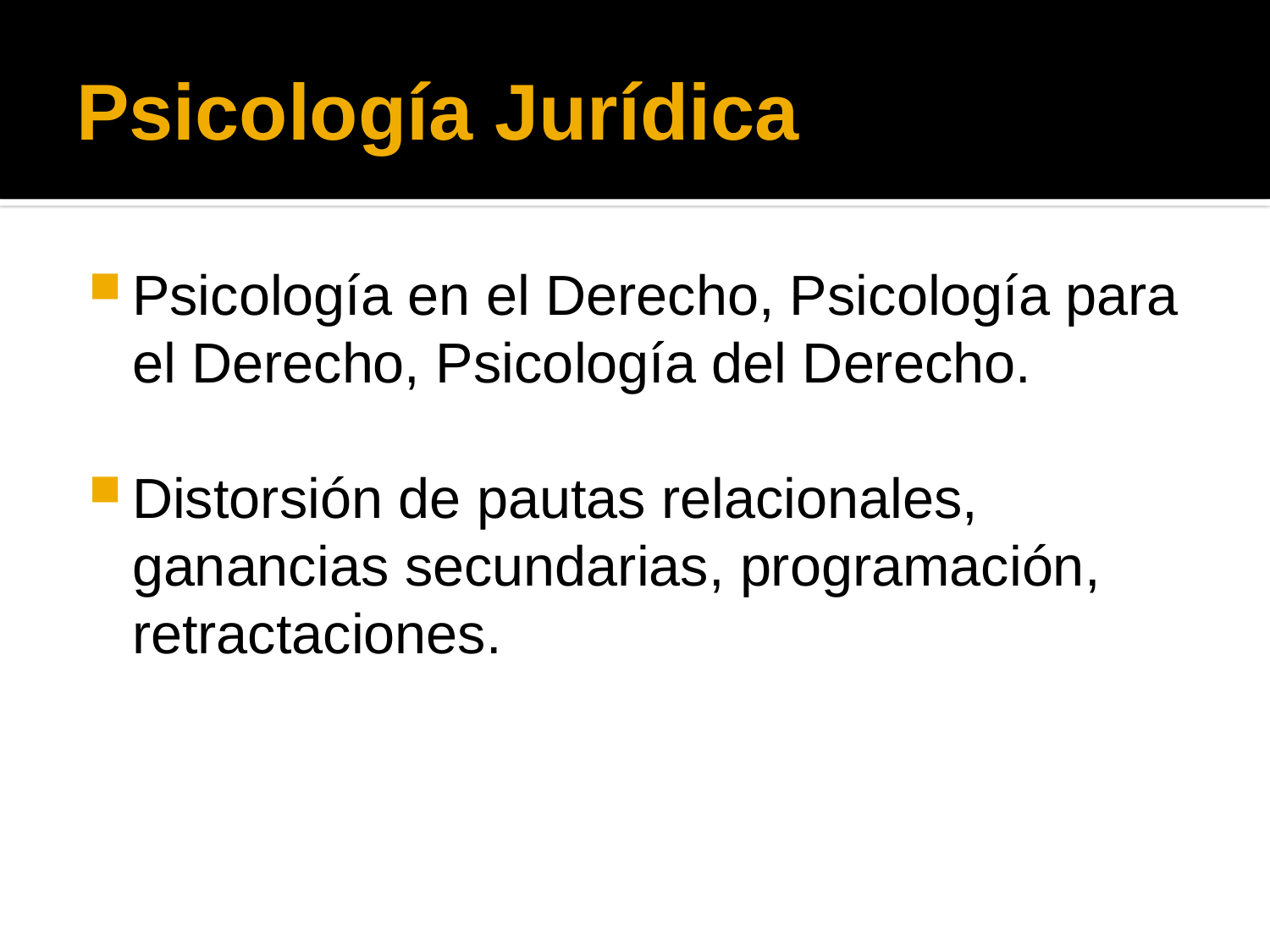

# Psicología Jurídica
Psicología en el Derecho, Psicología para el Derecho, Psicología del Derecho.

Distorsión de pautas relacionales, ganancias secundarias, programación, retractaciones.